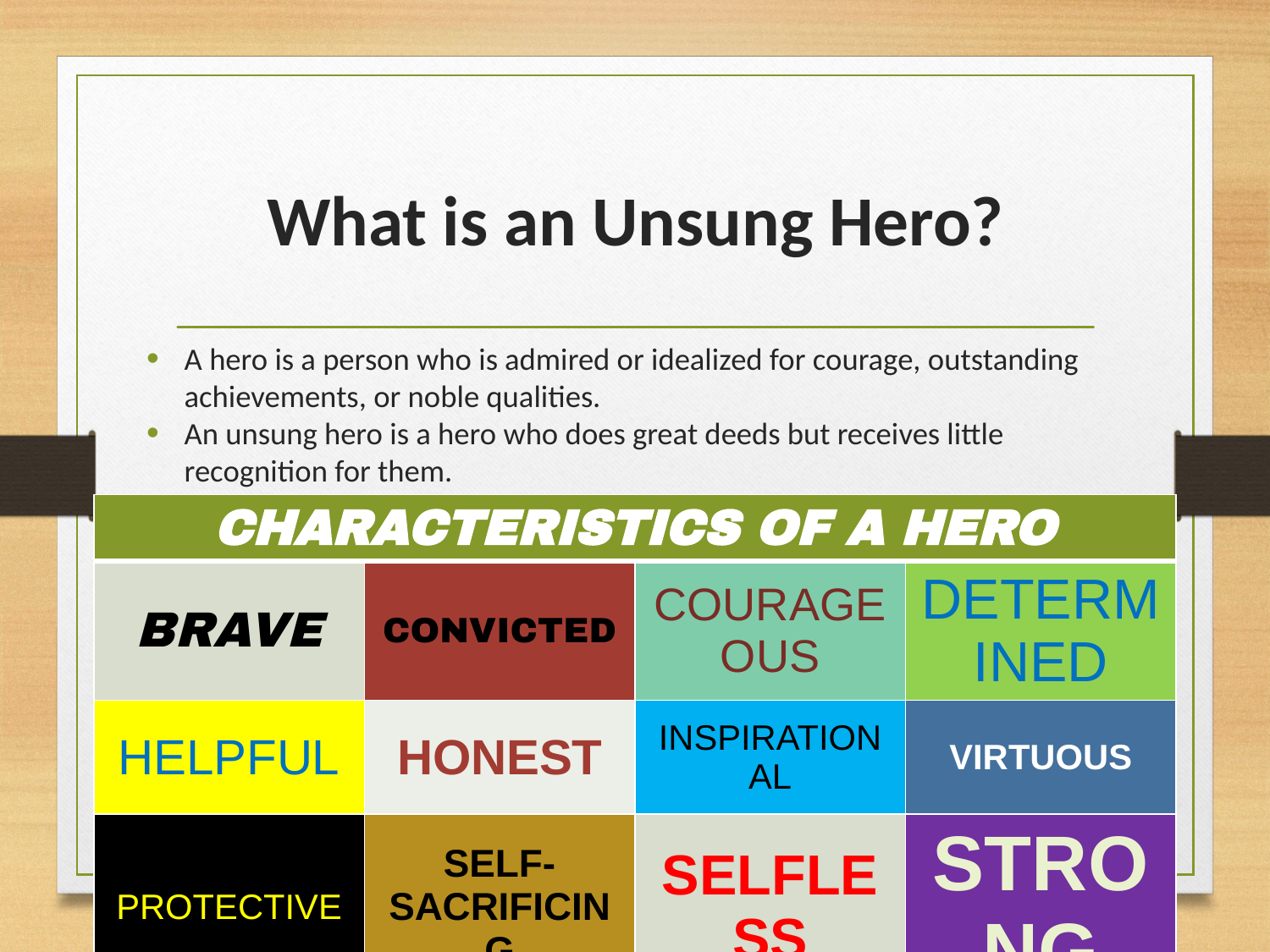

# What is an Unsung Hero?
A hero is a person who is admired or idealized for courage, outstanding achievements, or noble qualities.
An unsung hero is a hero who does great deeds but receives little recognition for them.
| CHARACTERISTICS OF A HERO |  |  |  |
| --- | --- | --- | --- |
| BRAVE | CONVICTED | COURAGEOUS | DETERMINED |
| HELPFUL | HONEST | INSPIRATIONAL | VIRTUOUS |
| PROTECTIVE | SELF-SACRIFICING | SELFLESS | STRONG |